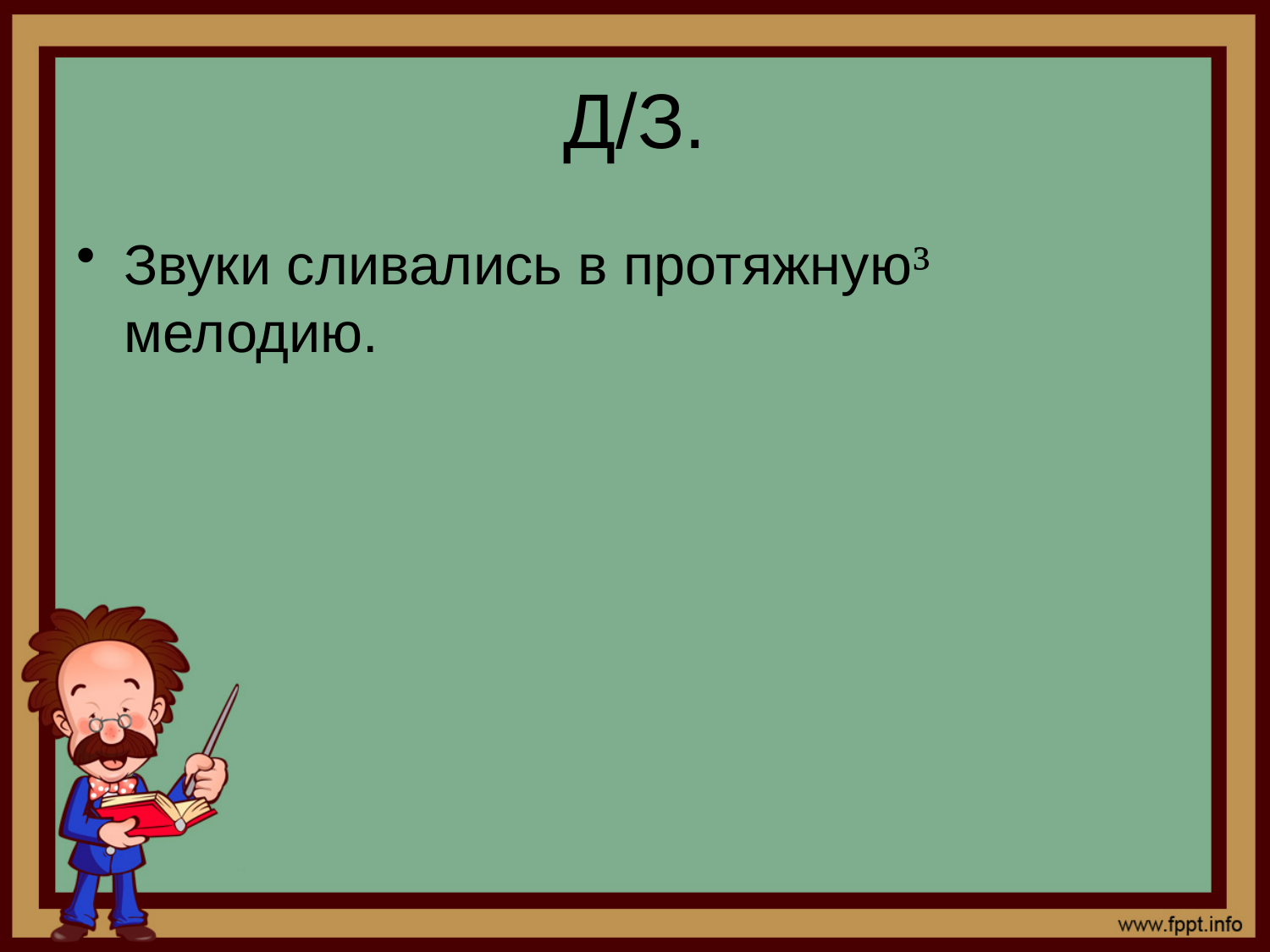

# Д/З.
Звуки сливались в протяжную³ мелодию.